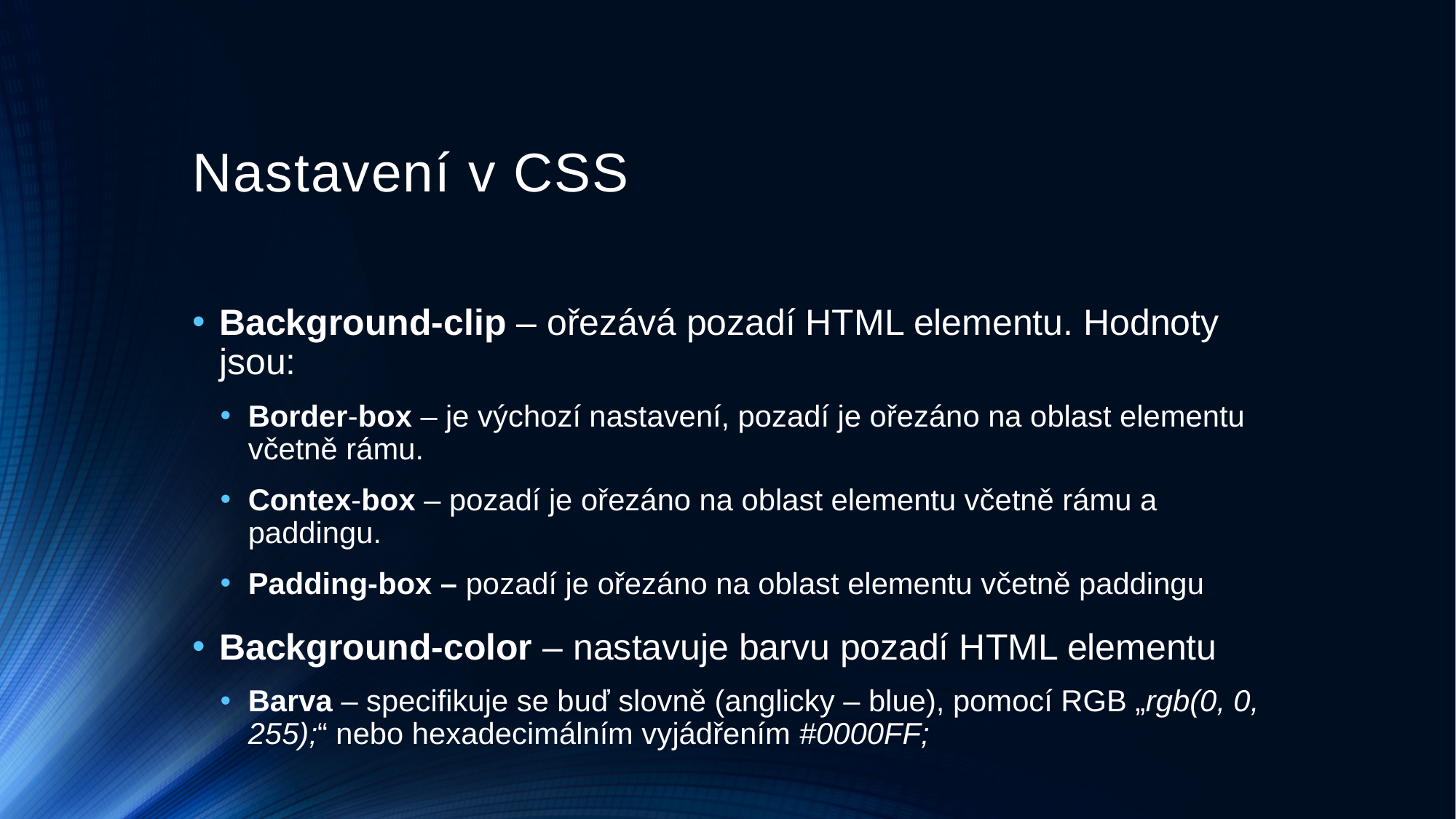

# Nastavení v CSS

Background-clip – ořezává pozadí HTML elementu. Hodnoty jsou:
Border-box – je výchozí nastavení, pozadí je ořezáno na oblast elementu včetně rámu.
Contex-box – pozadí je ořezáno na oblast elementu včetně rámu a paddingu.
Padding-box – pozadí je ořezáno na oblast elementu včetně paddingu
Background-color – nastavuje barvu pozadí HTML elementu
Barva – specifikuje se buď slovně (anglicky – blue), pomocí RGB „rgb(0, 0, 255);“ nebo hexadecimálním vyjádřením #0000FF;